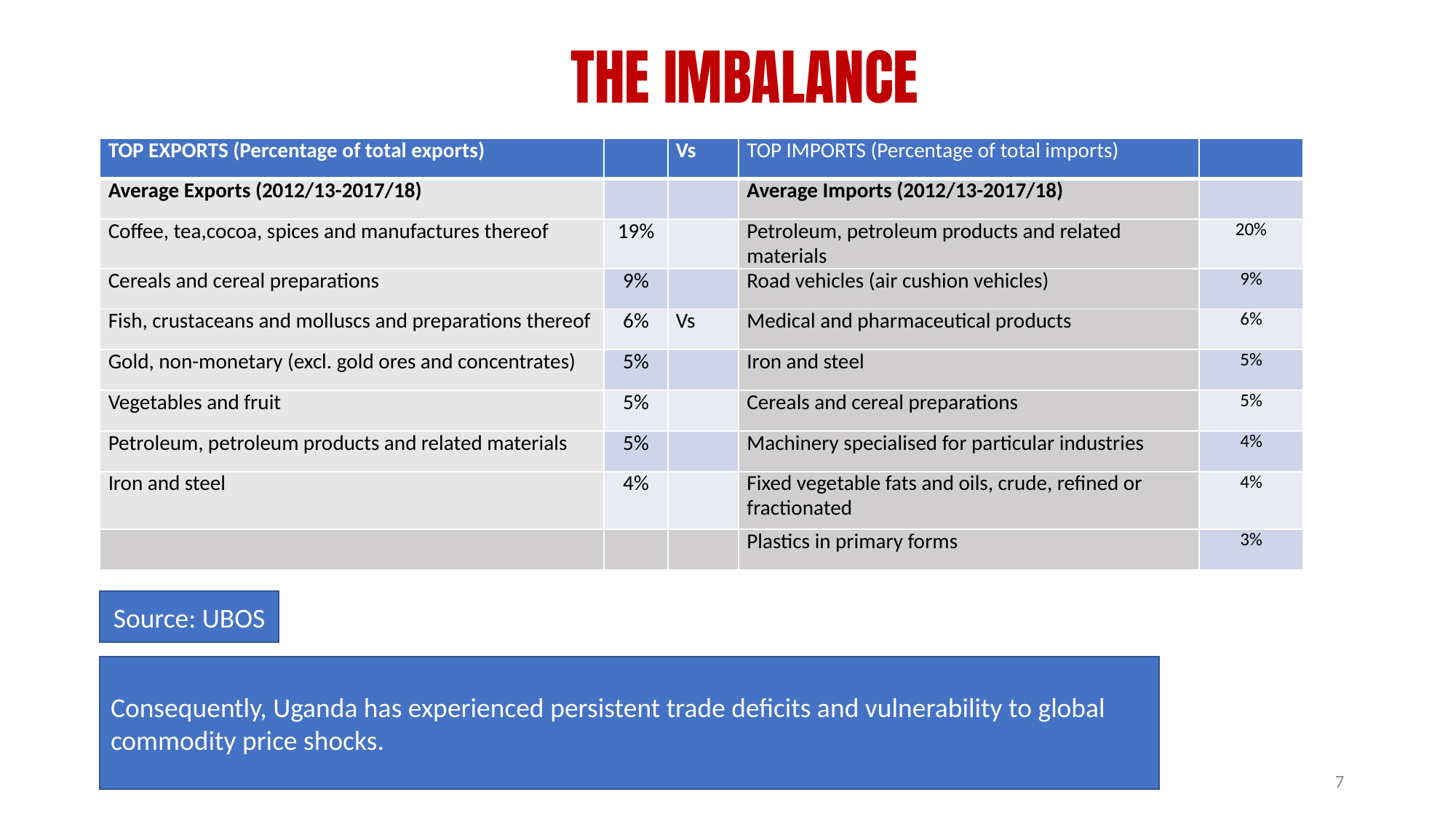

# THE IMBALANCE
| TOP EXPORTS (Percentage of total exports) |  | Vs | TOP IMPORTS (Percentage of total imports) |  |
| --- | --- | --- | --- | --- |
| Average Exports (2012/13-2017/18) |  |  | Average Imports (2012/13-2017/18) |  |
| Coffee, tea,cocoa, spices and manufactures thereof | 19% |  | Petroleum, petroleum products and related materials | 20% |
| Cereals and cereal preparations | 9% |  | Road vehicles (air cushion vehicles) | 9% |
| Fish, crustaceans and molluscs and preparations thereof | 6% | Vs | Medical and pharmaceutical products | 6% |
| Gold, non-monetary (excl. gold ores and concentrates) | 5% |  | Iron and steel | 5% |
| Vegetables and fruit | 5% |  | Cereals and cereal preparations | 5% |
| Petroleum, petroleum products and related materials | 5% |  | Machinery specialised for particular industries | 4% |
| Iron and steel | 4% |  | Fixed vegetable fats and oils, crude, refined or fractionated | 4% |
|  |  |  | Plastics in primary forms | 3% |

Source: UBOS
Consequently, Uganda has experienced persistent trade deficits and vulnerability to global commodity price shocks.
7